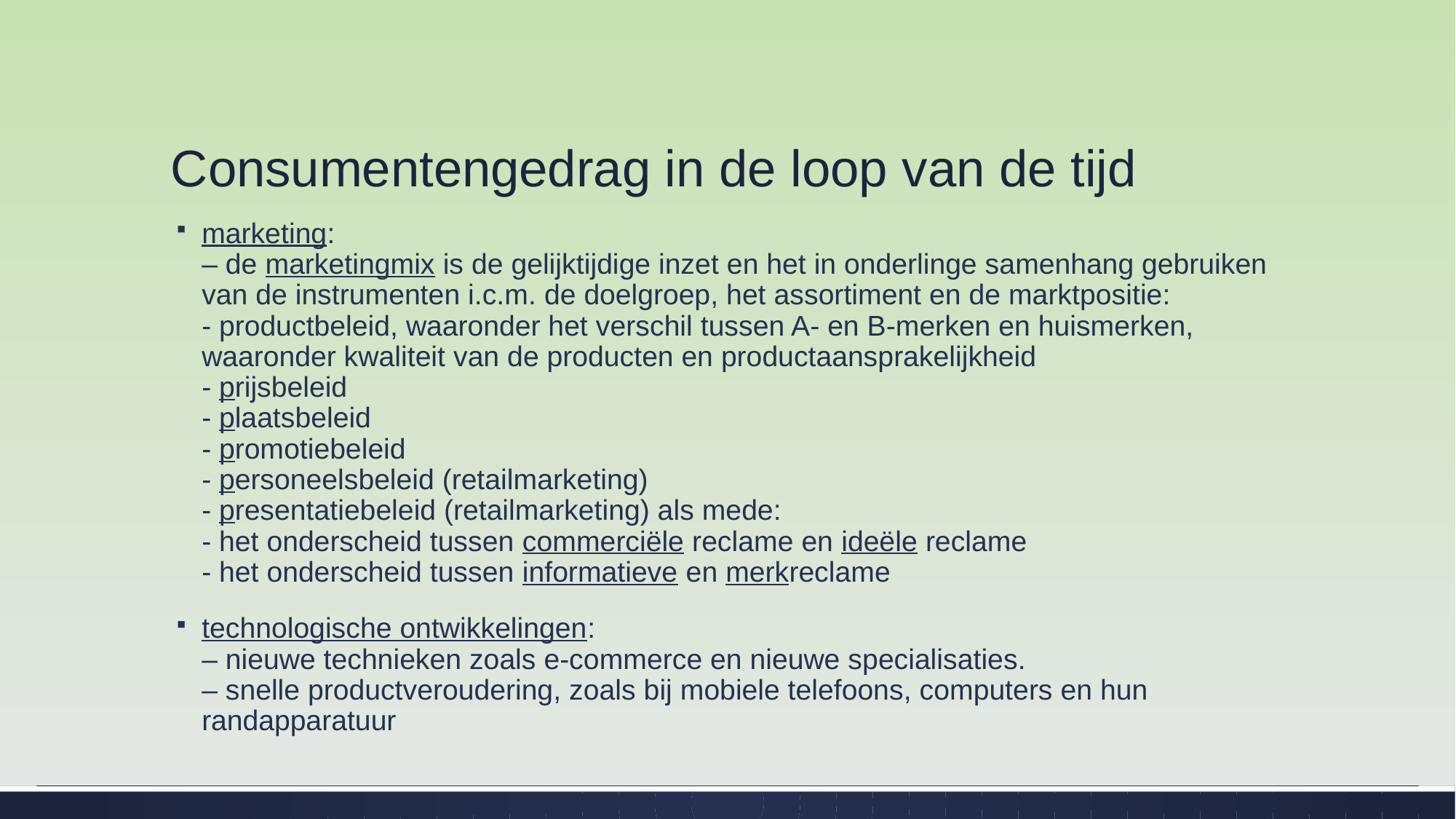

# Consumentengedrag in de loop van de tijd
marketing:
– de marketingmix is de gelijktijdige inzet en het in onderlinge samenhang gebruiken van de instrumenten i.c.m. de doelgroep, het assortiment en de marktpositie:
- productbeleid, waaronder het verschil tussen A- en B-merken en huismerken, waaronder kwaliteit van de producten en productaansprakelijkheid
- prijsbeleid
- plaatsbeleid
- promotiebeleid
- personeelsbeleid (retailmarketing)
- presentatiebeleid (retailmarketing) als mede:
- het onderscheid tussen commerciële reclame en ideële reclame
- het onderscheid tussen informatieve en merkreclame
technologische ontwikkelingen:
– nieuwe technieken zoals e-commerce en nieuwe specialisaties.
– snelle productveroudering, zoals bij mobiele telefoons, computers en hun randapparatuur